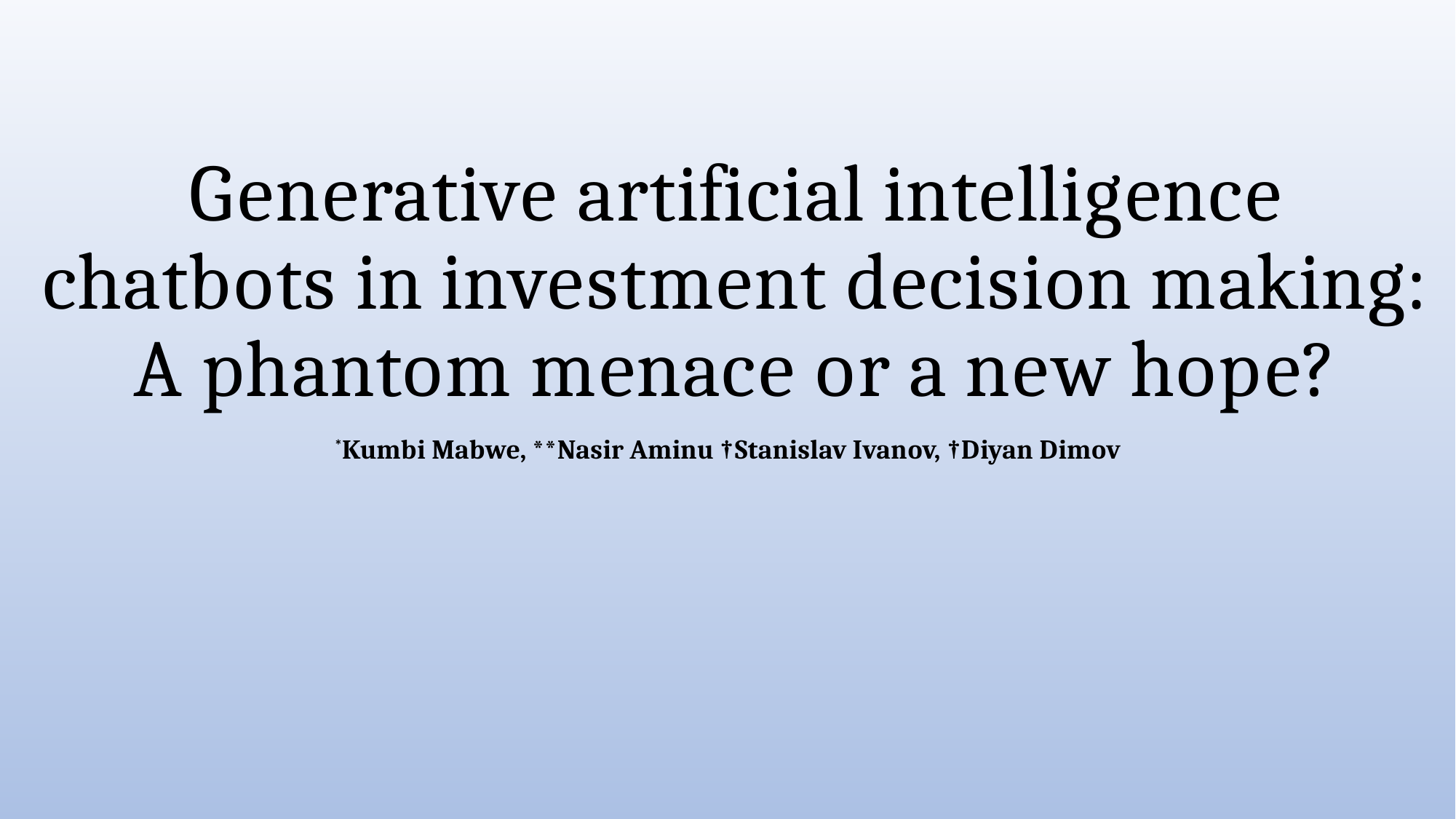

# Generative artificial intelligence chatbots in investment decision making: A phantom menace or a new hope?
*Kumbi Mabwe, **Nasir Aminu †Stanislav Ivanov, †Diyan Dimov